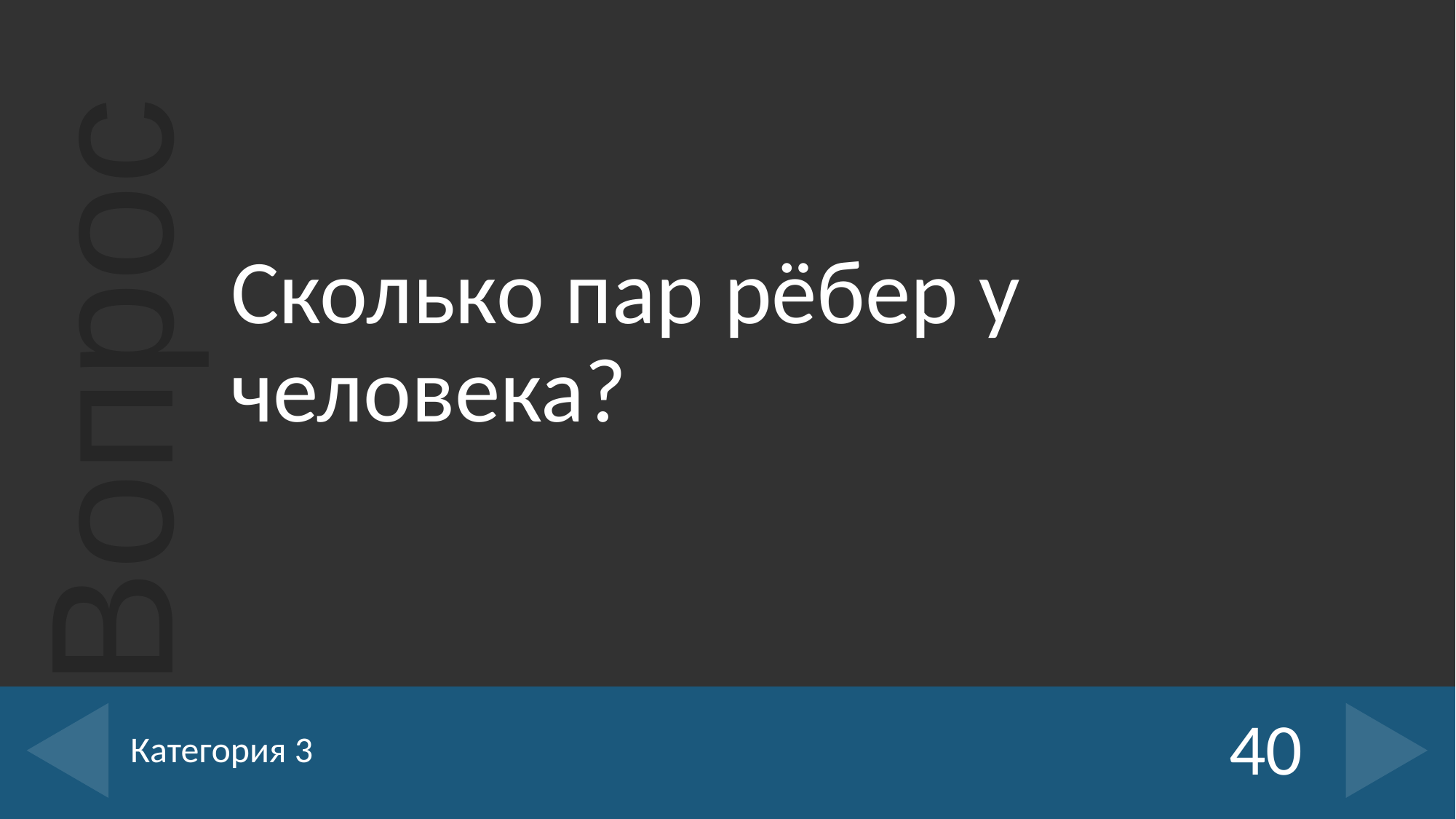

Сколько пар рёбер у человека?
# Категория 3
40